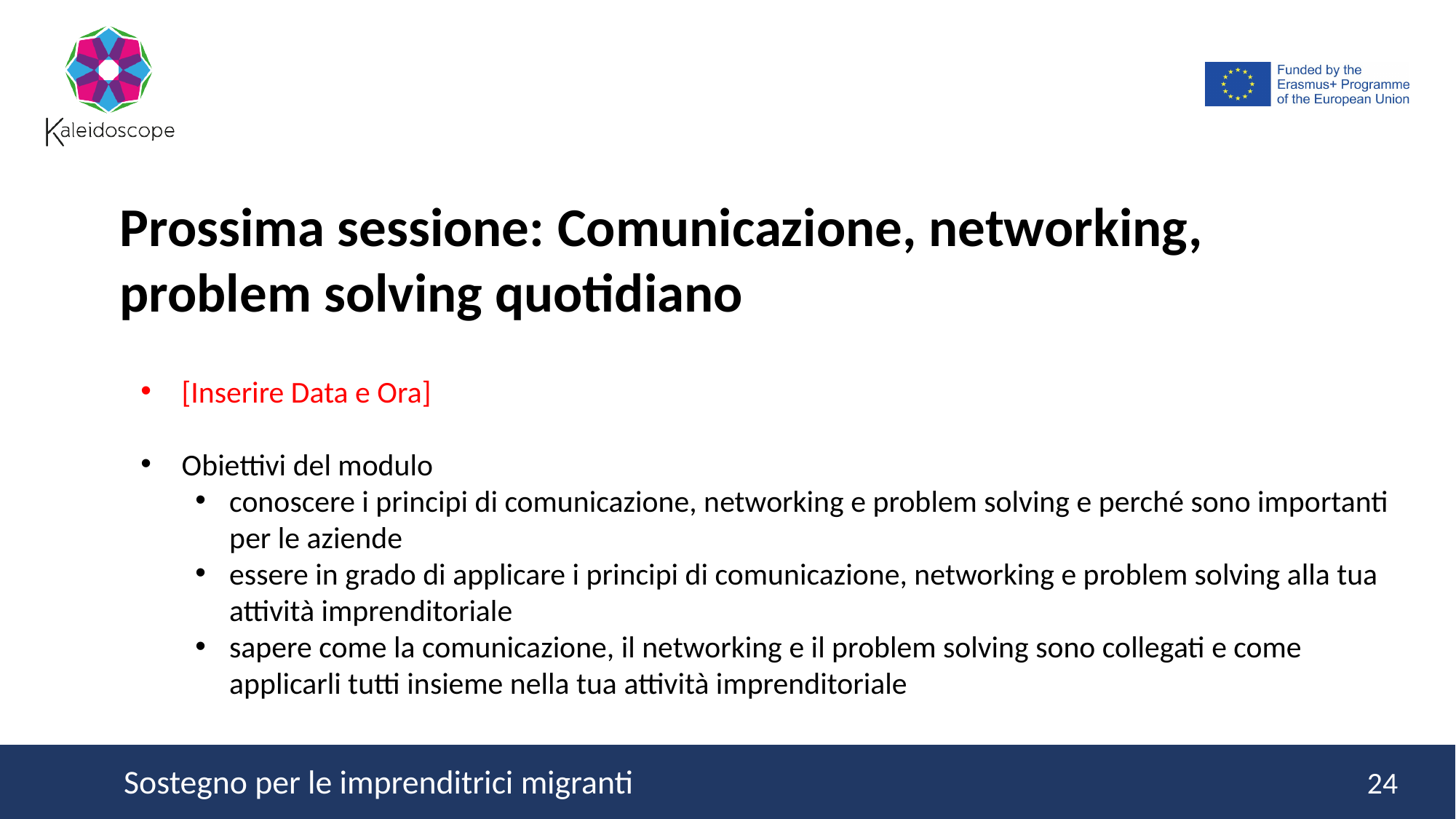

Prossima sessione: Comunicazione, networking, problem solving quotidiano
[Inserire Data e Ora]

Obiettivi del modulo
conoscere i principi di comunicazione, networking e problem solving e perché sono importanti per le aziende
essere in grado di applicare i principi di comunicazione, networking e problem solving alla tua attività imprenditoriale
sapere come la comunicazione, il networking e il problem solving sono collegati e come applicarli tutti insieme nella tua attività imprenditoriale

24